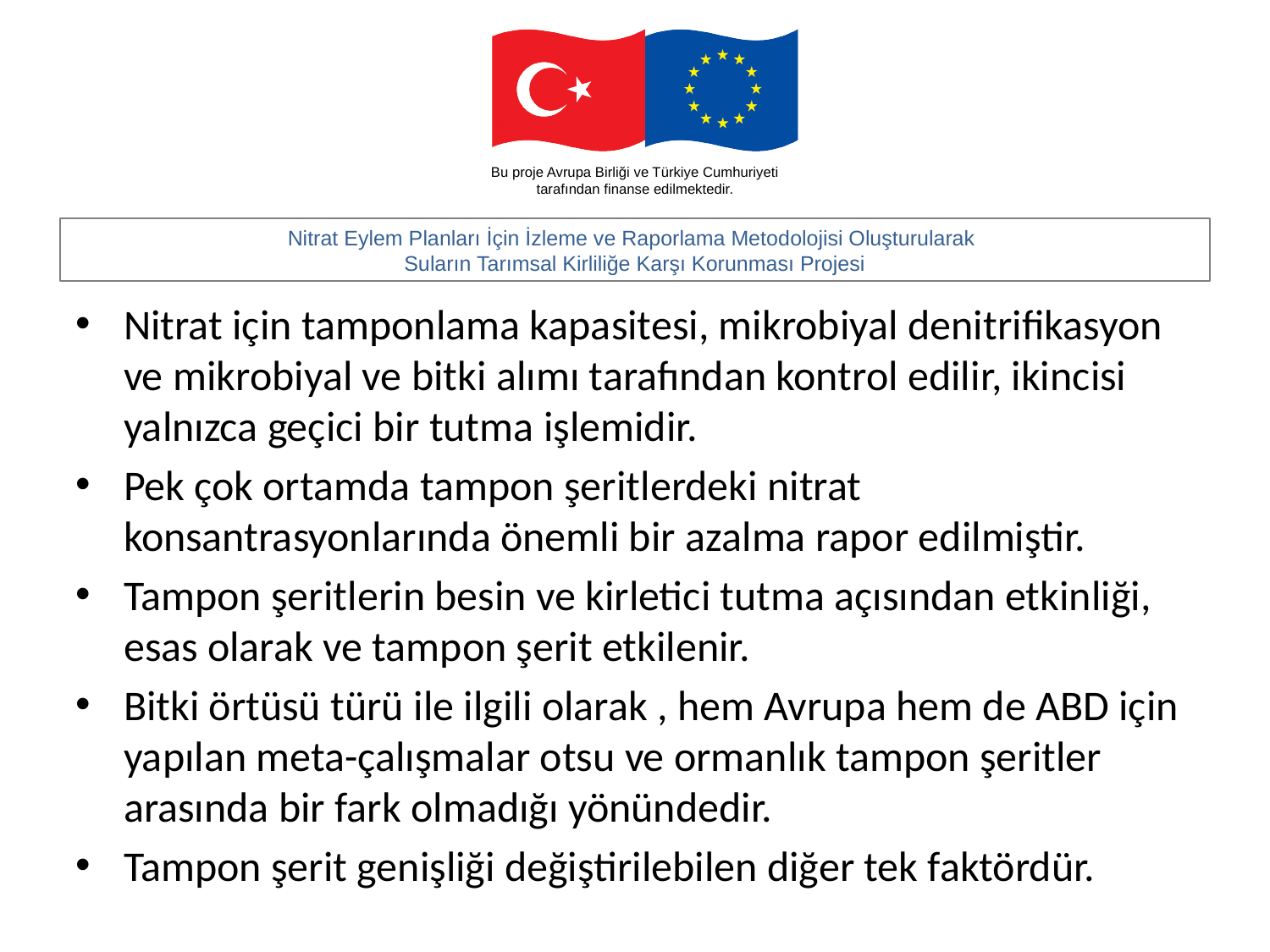

#
Nitrat için tamponlama kapasitesi, mikrobiyal denitrifikasyon ve mikrobiyal ve bitki alımı tarafından kontrol edilir, ikincisi yalnızca geçici bir tutma işlemidir.
Pek çok ortamda tampon şeritlerdeki nitrat konsantrasyonlarında önemli bir azalma rapor edilmiştir.
Tampon şeritlerin besin ve kirletici tutma açısından etkinliği, esas olarak ve tampon şerit etkilenir.
Bitki örtüsü türü ile ilgili olarak , hem Avrupa hem de ABD için yapılan meta-çalışmalar otsu ve ormanlık tampon şeritler arasında bir fark olmadığı yönündedir.
Tampon şerit genişliği değiştirilebilen diğer tek faktördür.